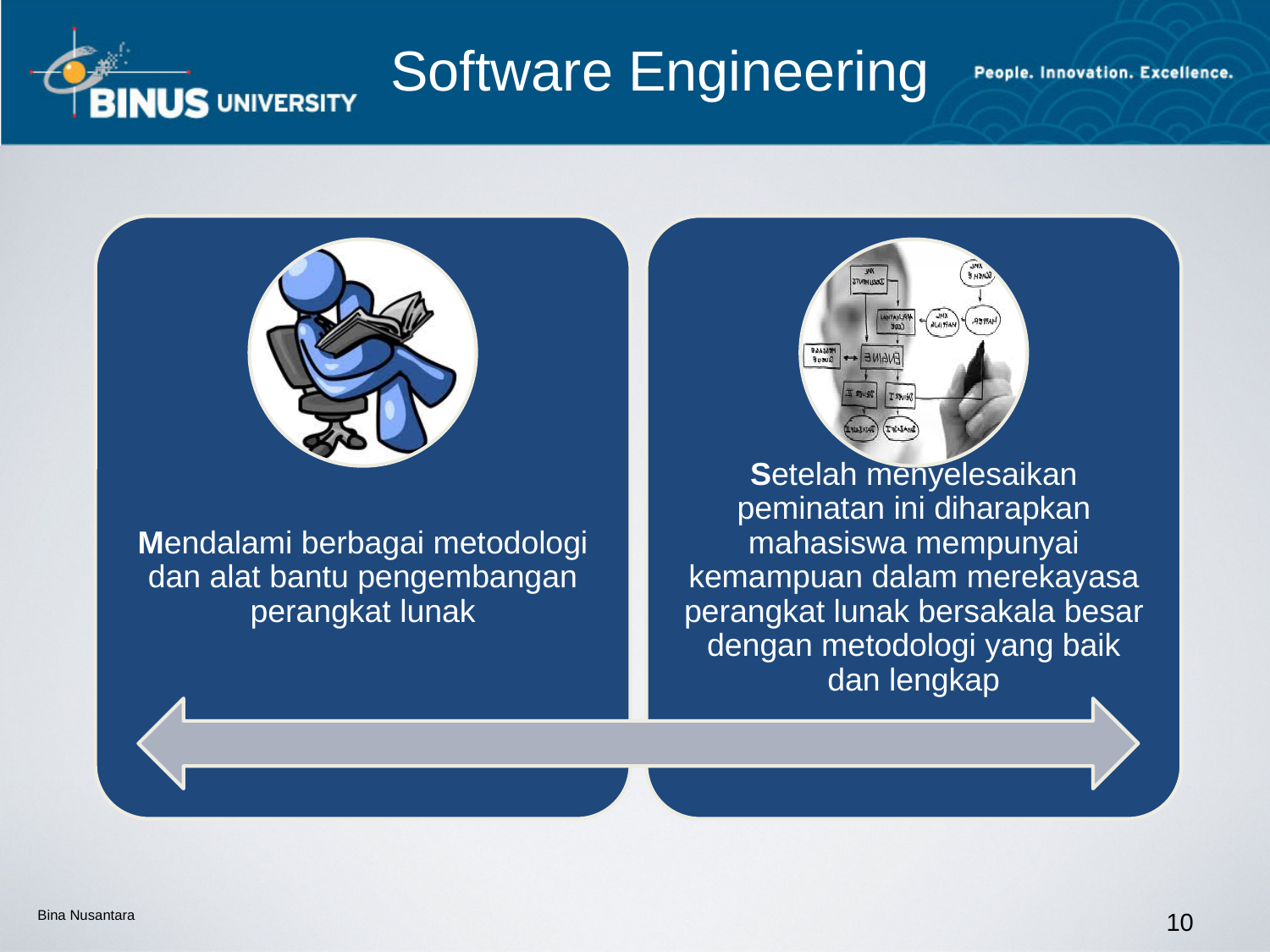

# Software Engineering
Mendalami berbagai metodologi dan alat bantu pengembangan perangkat lunak
Setelah menyelesaikan peminatan ini diharapkan mahasiswa mempunyai kemampuan dalam merekayasa perangkat lunak bersakala besar dengan metodologi yang baik dan lengkap
Bina Nusantara
10